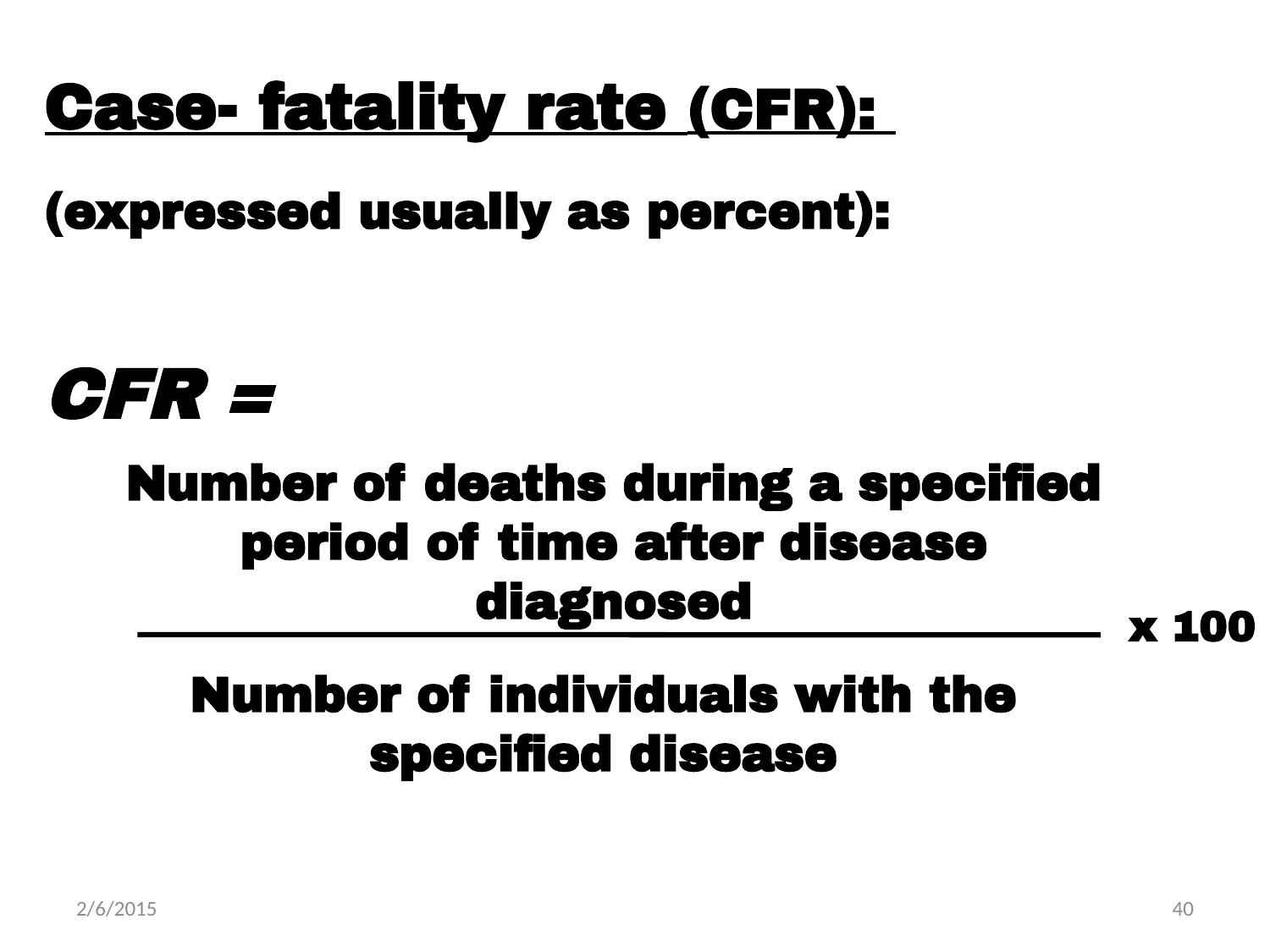

Case- fatality rate (CFR):
(expressed usually as percent):

CFR =
Number of deaths during a specified period of time after disease diagnosed
x 100
Number of individuals with the specified disease
2/6/2015
40